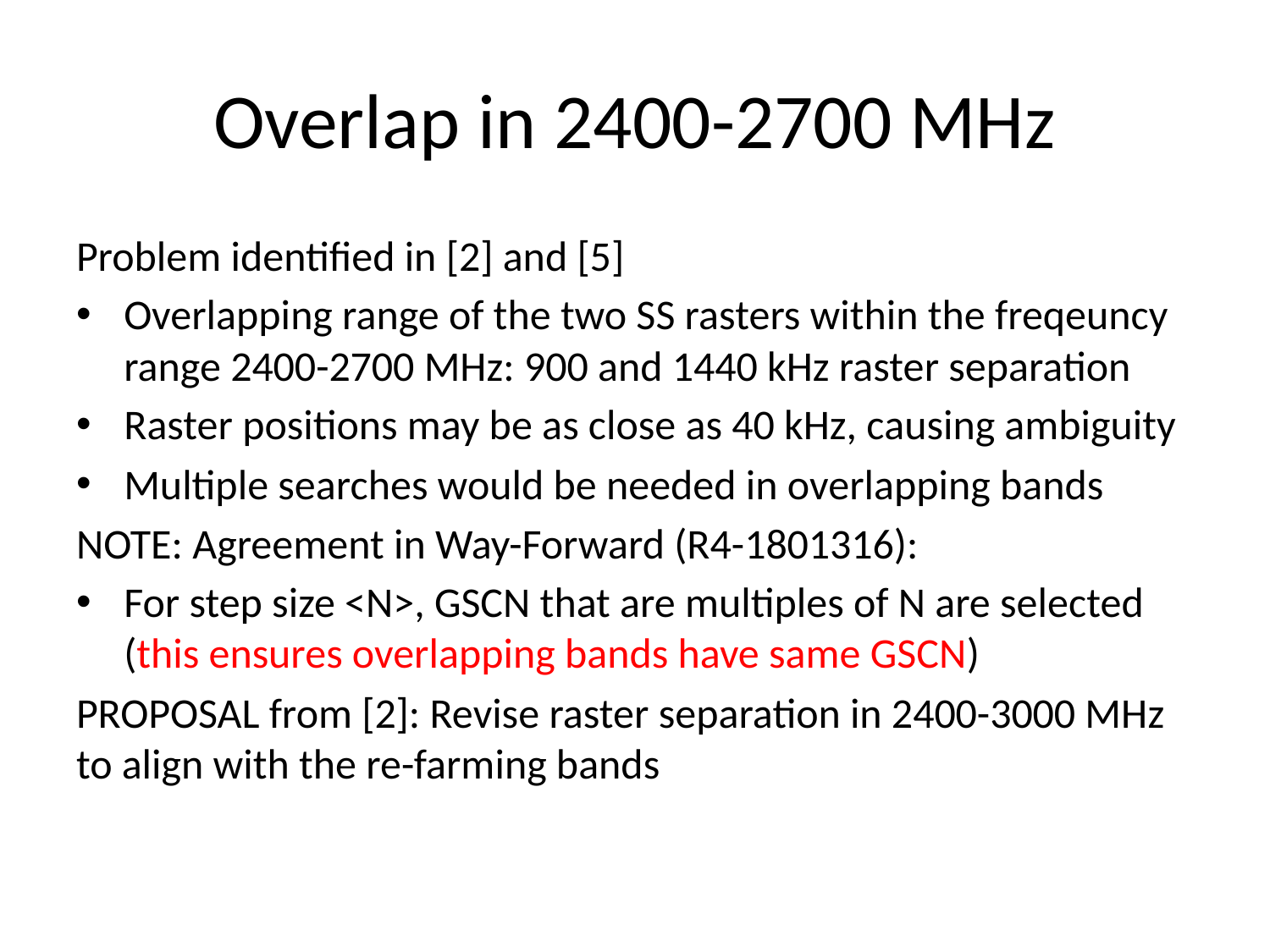

# Overlap in 2400-2700 MHz
Problem identified in [2] and [5]
Overlapping range of the two SS rasters within the freqeuncy range 2400-2700 MHz: 900 and 1440 kHz raster separation
Raster positions may be as close as 40 kHz, causing ambiguity
Multiple searches would be needed in overlapping bands
NOTE: Agreement in Way-Forward (R4-1801316):
For step size <N>, GSCN that are multiples of N are selected (this ensures overlapping bands have same GSCN)
PROPOSAL from [2]: Revise raster separation in 2400-3000 MHz to align with the re-farming bands